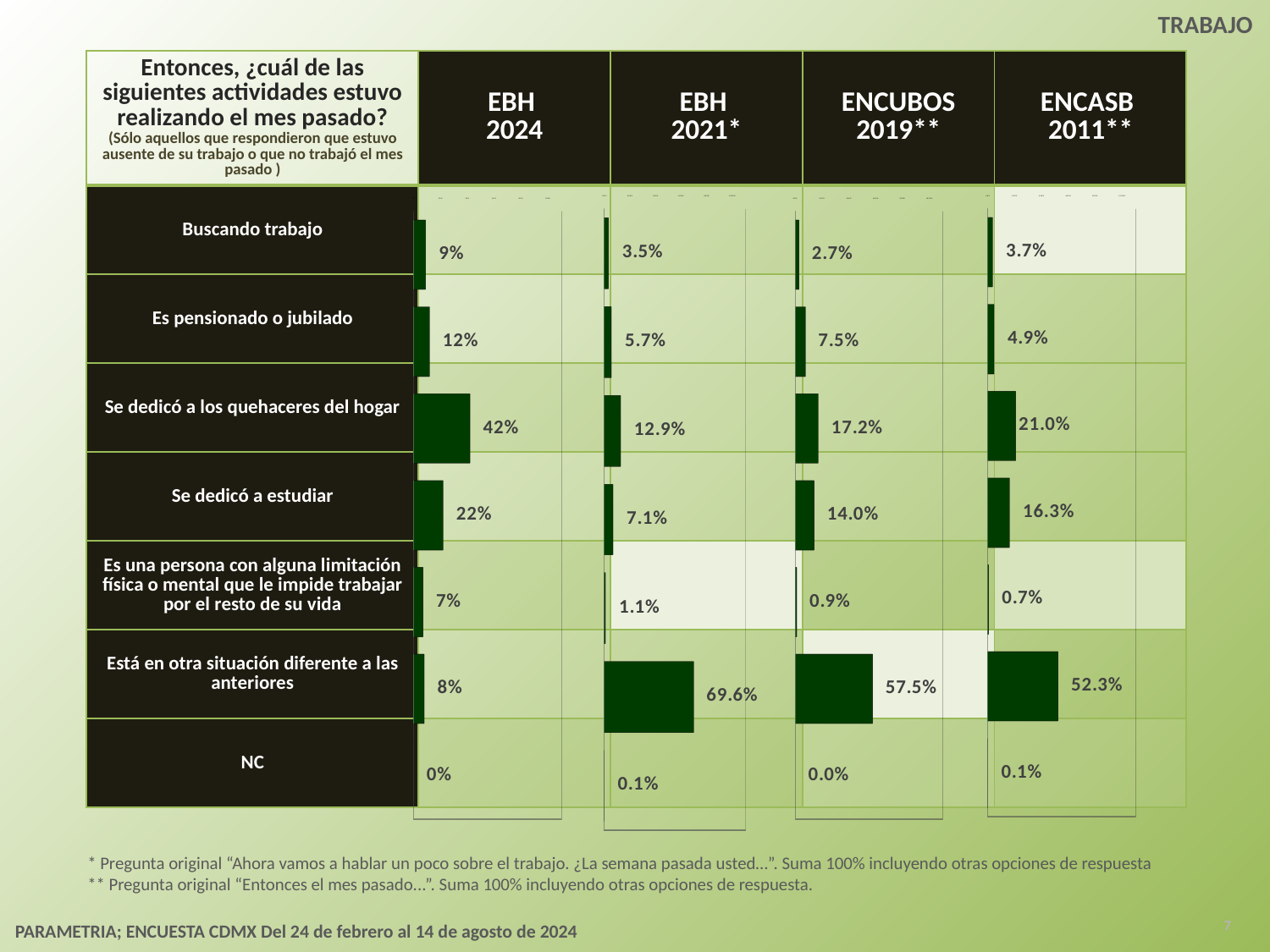

TRABAJO
| Entonces, ¿cuál de las siguientes actividades estuvo realizando el mes pasado? (Sólo aquellos que respondieron que estuvo ausente de su trabajo o que no trabajó el mes pasado ) | EBH 2024 | EBH 2021\* | ENCUBOS 2019\*\* | ENCASB 2011\*\* |
| --- | --- | --- | --- | --- |
| Buscando trabajo |  |  |  |  |
| Es pensionado o jubilado |  |  |  |  |
| Se dedicó a los quehaceres del hogar |  |  |  |  |
| Se dedicó a estudiar |  |  |  |  |
| Es una persona con alguna limitación física o mental que le impide trabajar por el resto de su vida |  |  |  |  |
| Está en otra situación diferente a las anteriores |  |  |  |  |
| NC |  |  |  |  |

[unsupported chart]

[unsupported chart]

[unsupported chart]

[unsupported chart]

* Pregunta original “Ahora vamos a hablar un poco sobre el trabajo. ¿La semana pasada usted…”. Suma 100% incluyendo otras opciones de respuesta
** Pregunta original “Entonces el mes pasado...”. Suma 100% incluyendo otras opciones de respuesta.
7
PARAMETRIA; ENCUESTA CDMX Del 24 de febrero al 14 de agosto de 2024